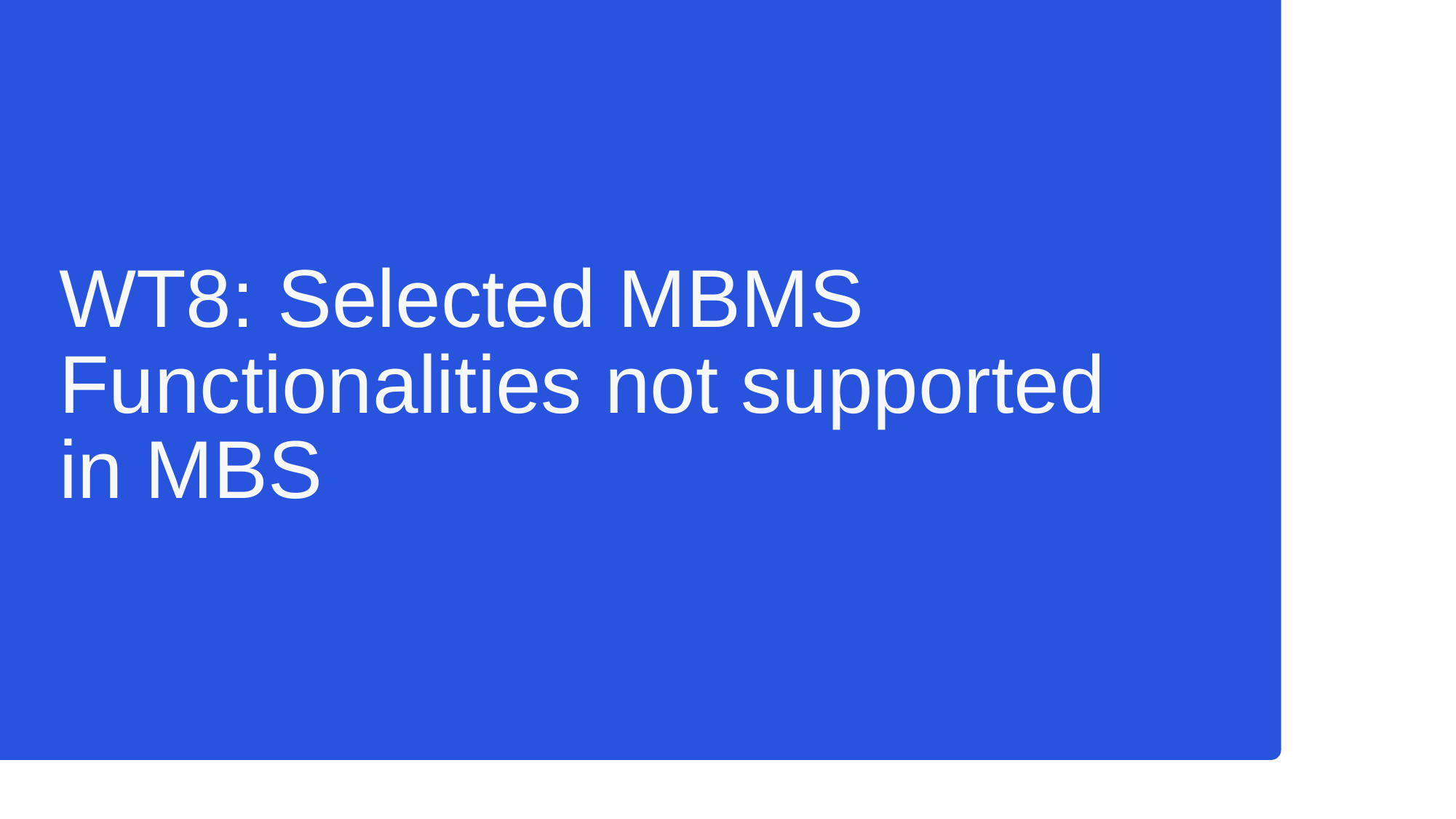

# WT8: Selected MBMS Functionalities not supported in MBS